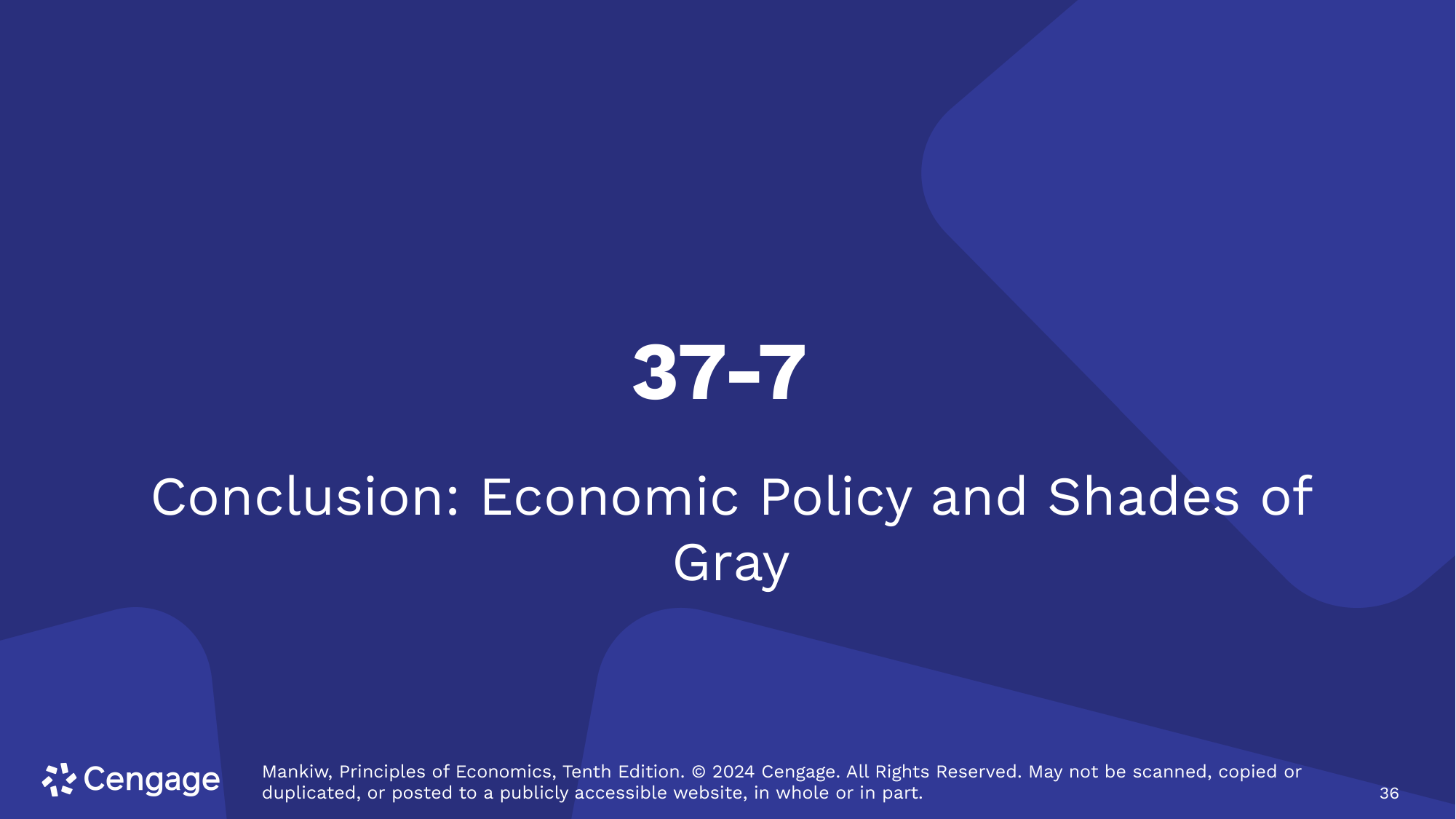

# 37-7
Conclusion: Economic Policy and Shades of Gray